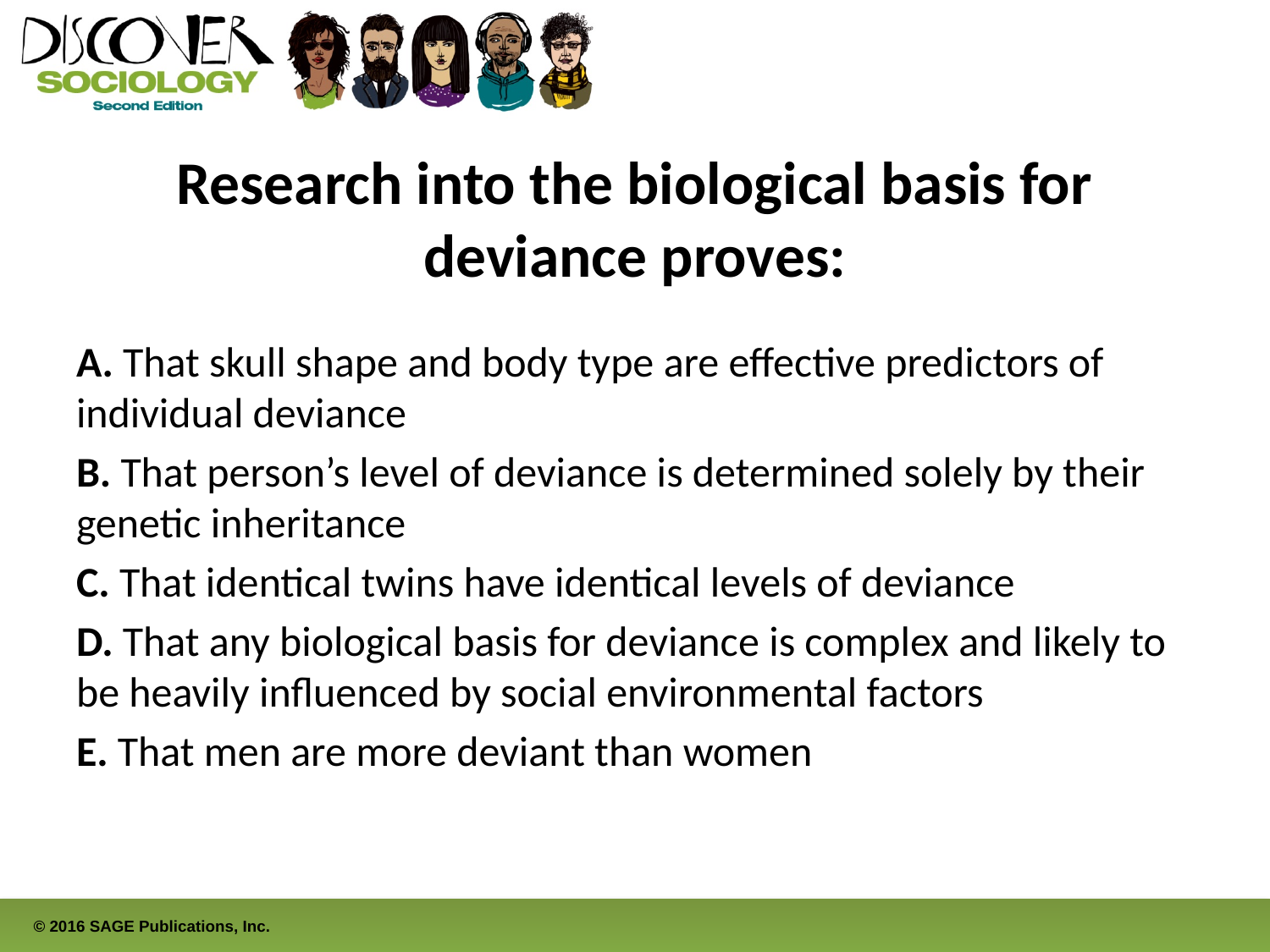

# Research into the biological basis for deviance proves:
A. That skull shape and body type are effective predictors of individual deviance
B. That person’s level of deviance is determined solely by their genetic inheritance
C. That identical twins have identical levels of deviance
D. That any biological basis for deviance is complex and likely to be heavily influenced by social environmental factors
E. That men are more deviant than women